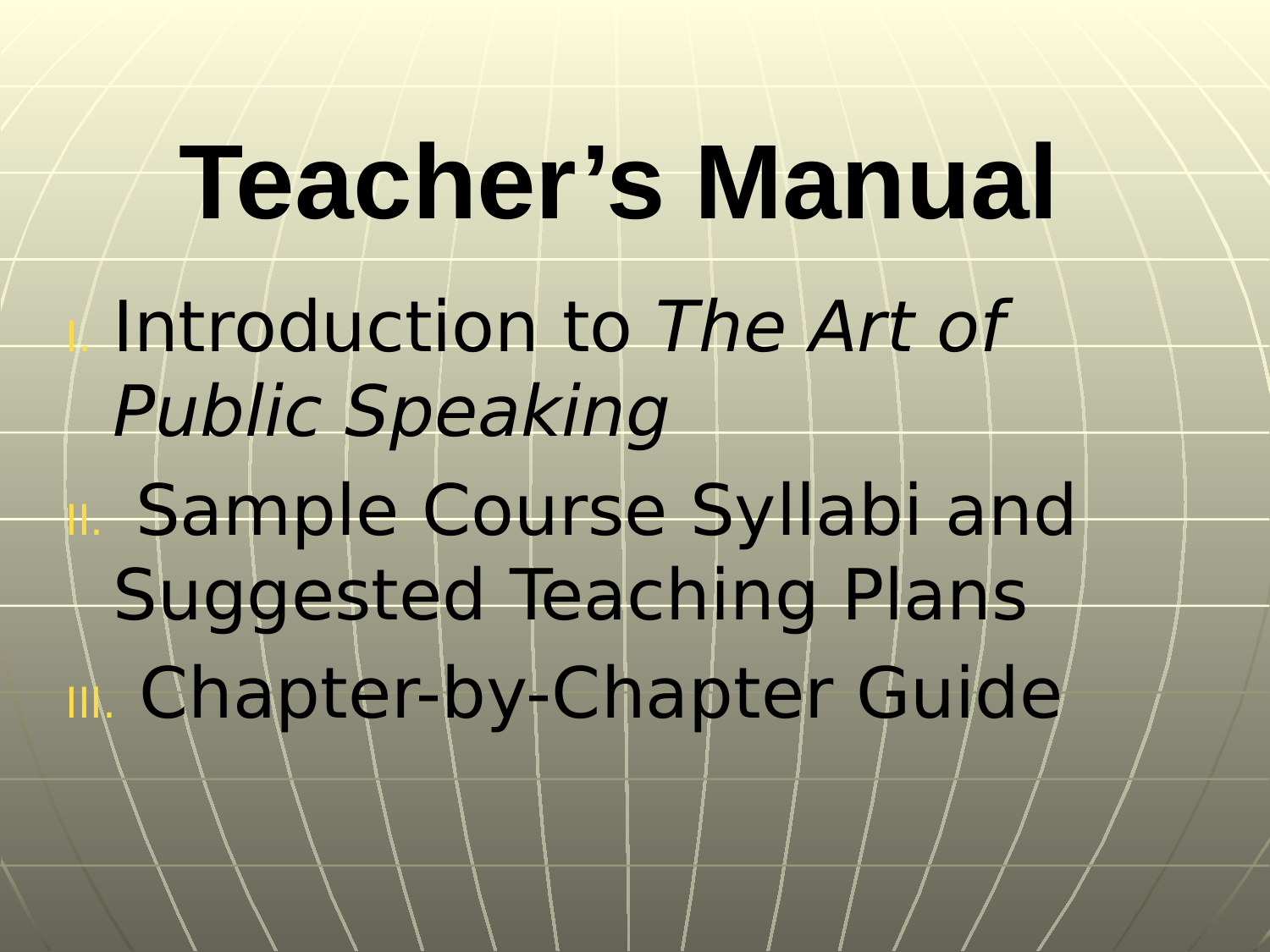

# Teacher’s Manual
Introduction to The Art of Public Speaking
 Sample Course Syllabi and      Suggested Teaching Plans
 Chapter-by-Chapter Guide